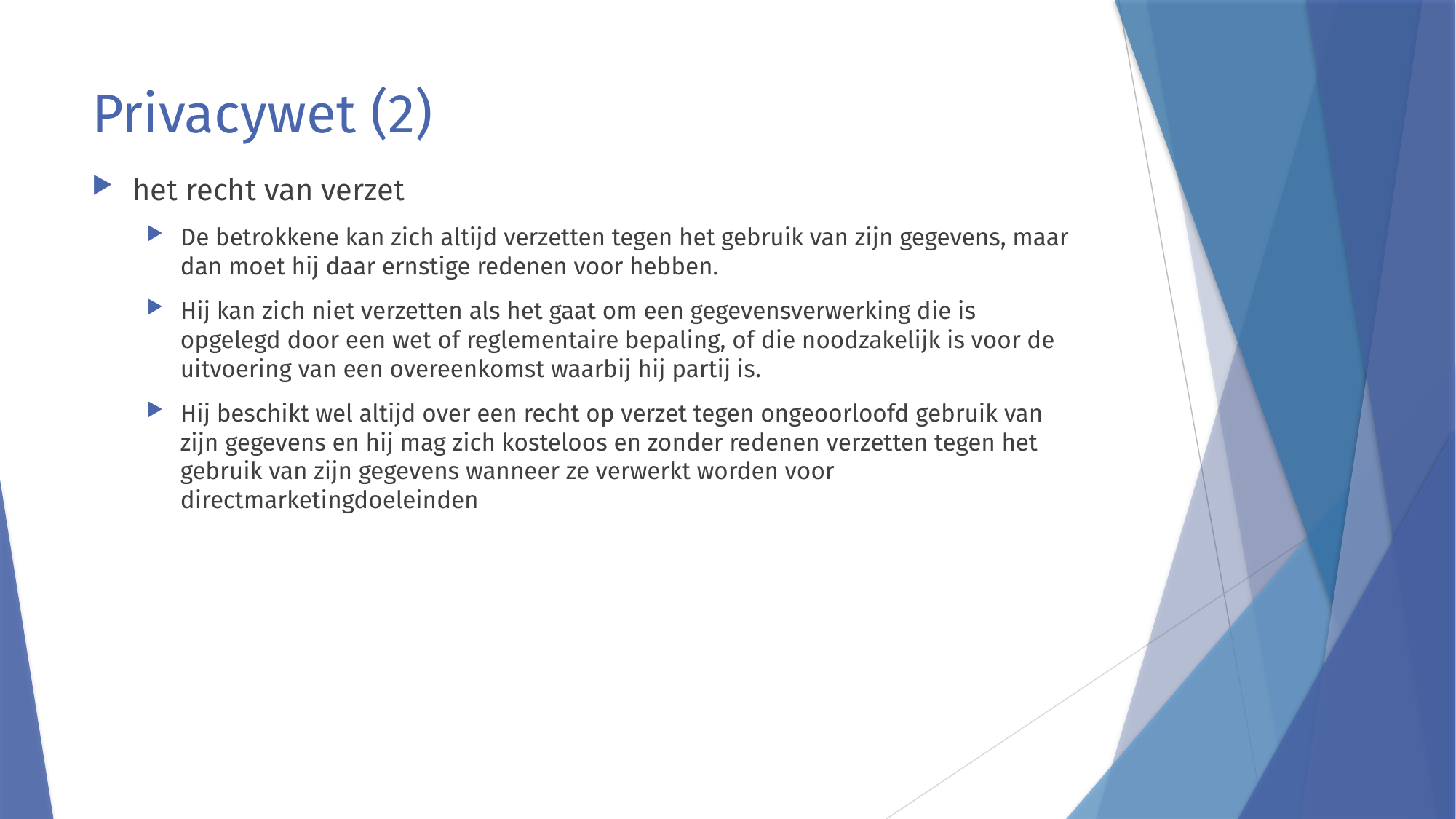

# Privacywet (2)
het recht van verzet
De betrokkene kan zich altijd verzetten tegen het gebruik van zijn gegevens, maar dan moet hij daar ernstige redenen voor hebben.
Hij kan zich niet verzetten als het gaat om een gegevensverwerking die is opgelegd door een wet of reglementaire bepaling, of die noodzakelijk is voor de uitvoering van een overeenkomst waarbij hij partij is.
Hij beschikt wel altijd over een recht op verzet tegen ongeoorloofd gebruik van zijn gegevens en hij mag zich kosteloos en zonder redenen verzetten tegen het gebruik van zijn gegevens wanneer ze verwerkt worden voor directmarketingdoeleinden